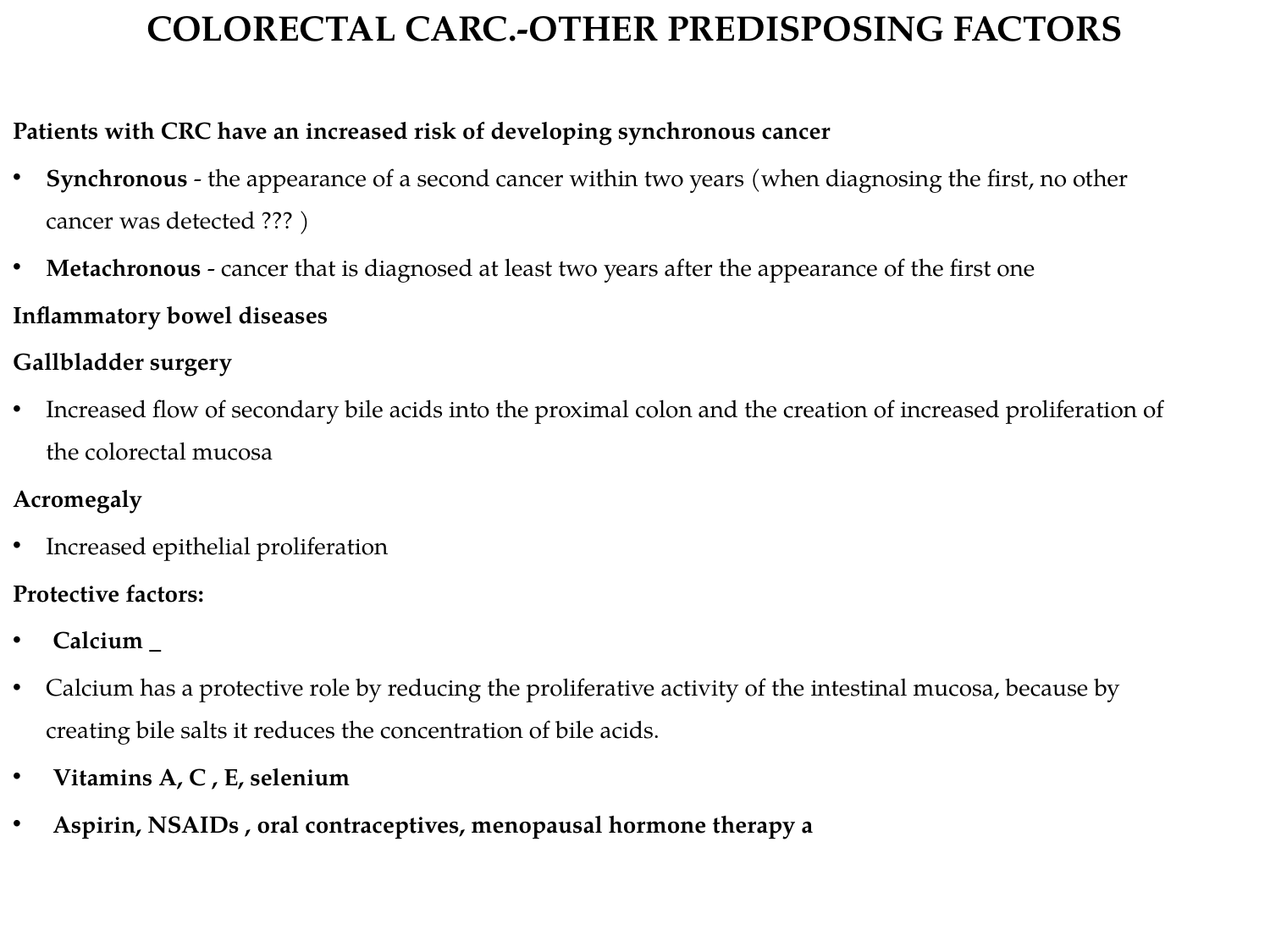

COLORECTAL CARC.-OTHER PREDISPOSING FACTORS
Patients with CRC have an increased risk of developing synchronous cancer
Synchronous - the appearance of a second cancer within two years (when diagnosing the first, no other cancer was detected ??? )
Metachronous - cancer that is diagnosed at least two years after the appearance of the first one
Inflammatory bowel diseases
Gallbladder surgery
Increased flow of secondary bile acids into the proximal colon and the creation of increased proliferation of the colorectal mucosa
Acromegaly
Increased epithelial proliferation
Protective factors:
Calcium _
Calcium has a protective role by reducing the proliferative activity of the intestinal mucosa, because by creating bile salts it reduces the concentration of bile acids.
Vitamins A, C , E, selenium
Aspirin, NSAIDs , oral contraceptives, menopausal hormone therapy a